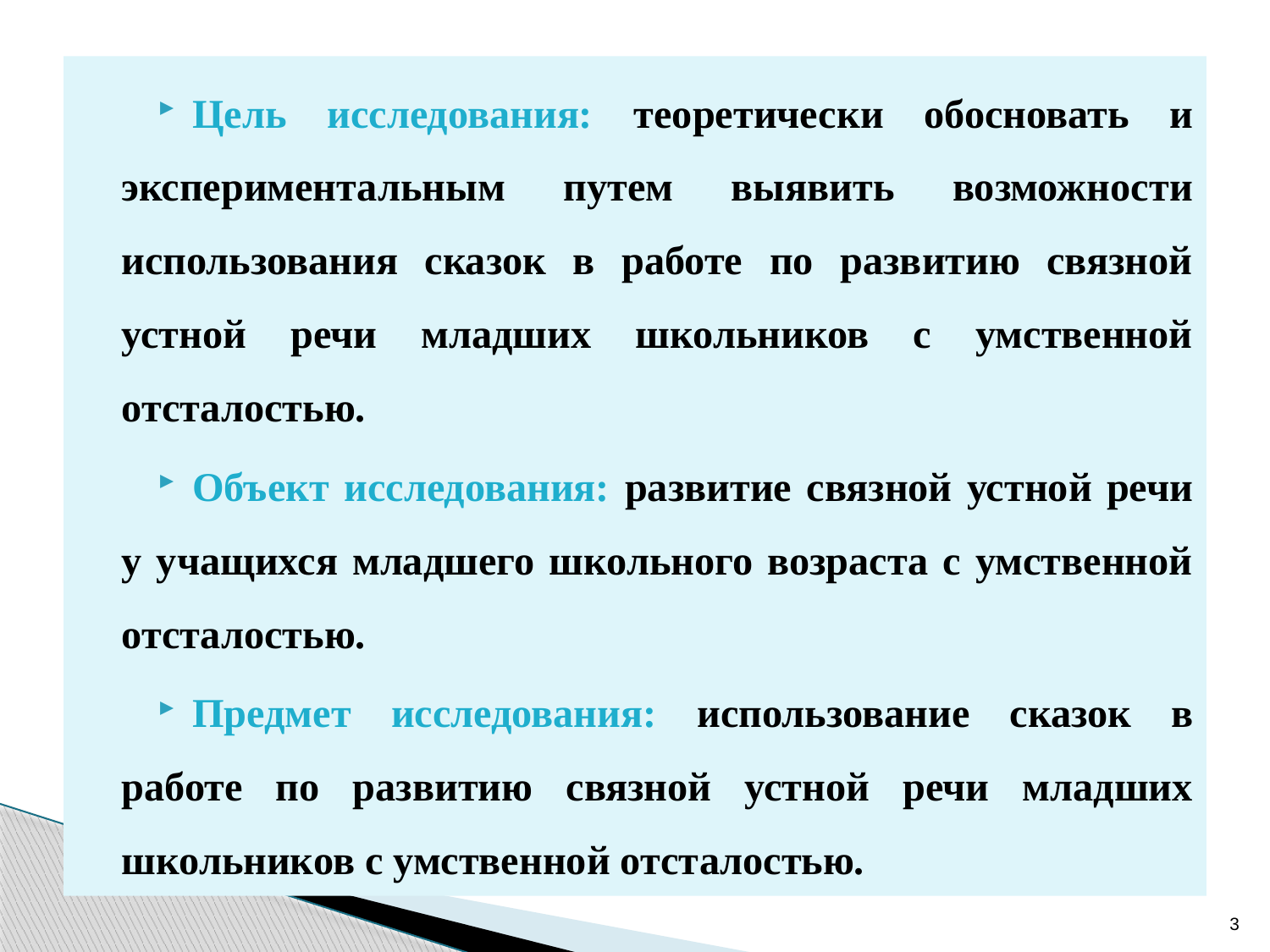

Цель исследования: теоретически обосновать и экспериментальным путем выявить возможности использования сказок в работе по развитию связной устной речи младших школьников с умственной отсталостью.
Объект исследования: развитие связной устной речи у учащихся младшего школьного возраста с умственной отсталостью.
Предмет исследования: использование сказок в работе по развитию связной устной речи младших школьников с умственной отсталостью.

3